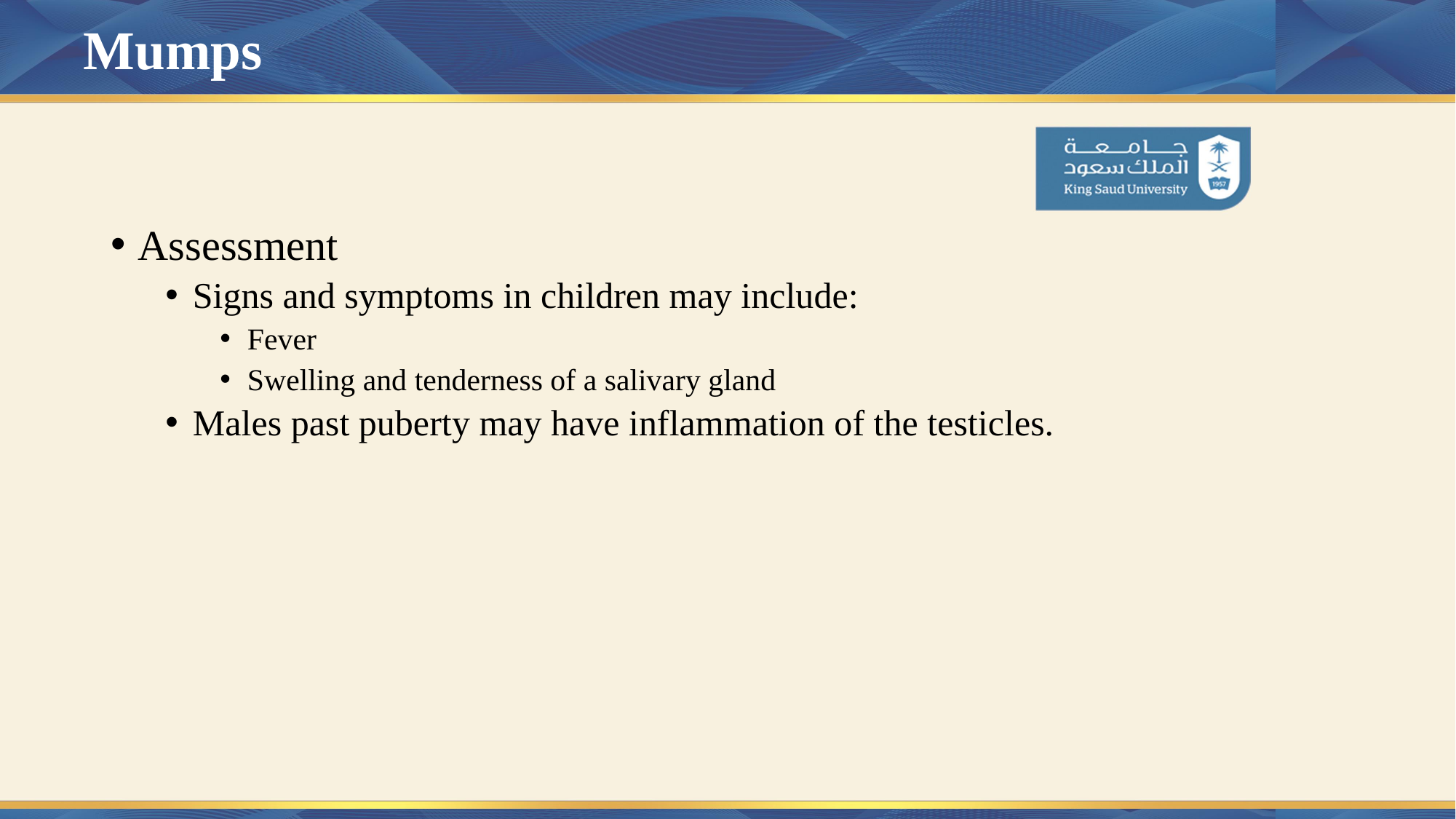

# Mumps
Assessment
Signs and symptoms in children may include:
Fever
Swelling and tenderness of a salivary gland
Males past puberty may have inflammation of the testicles.